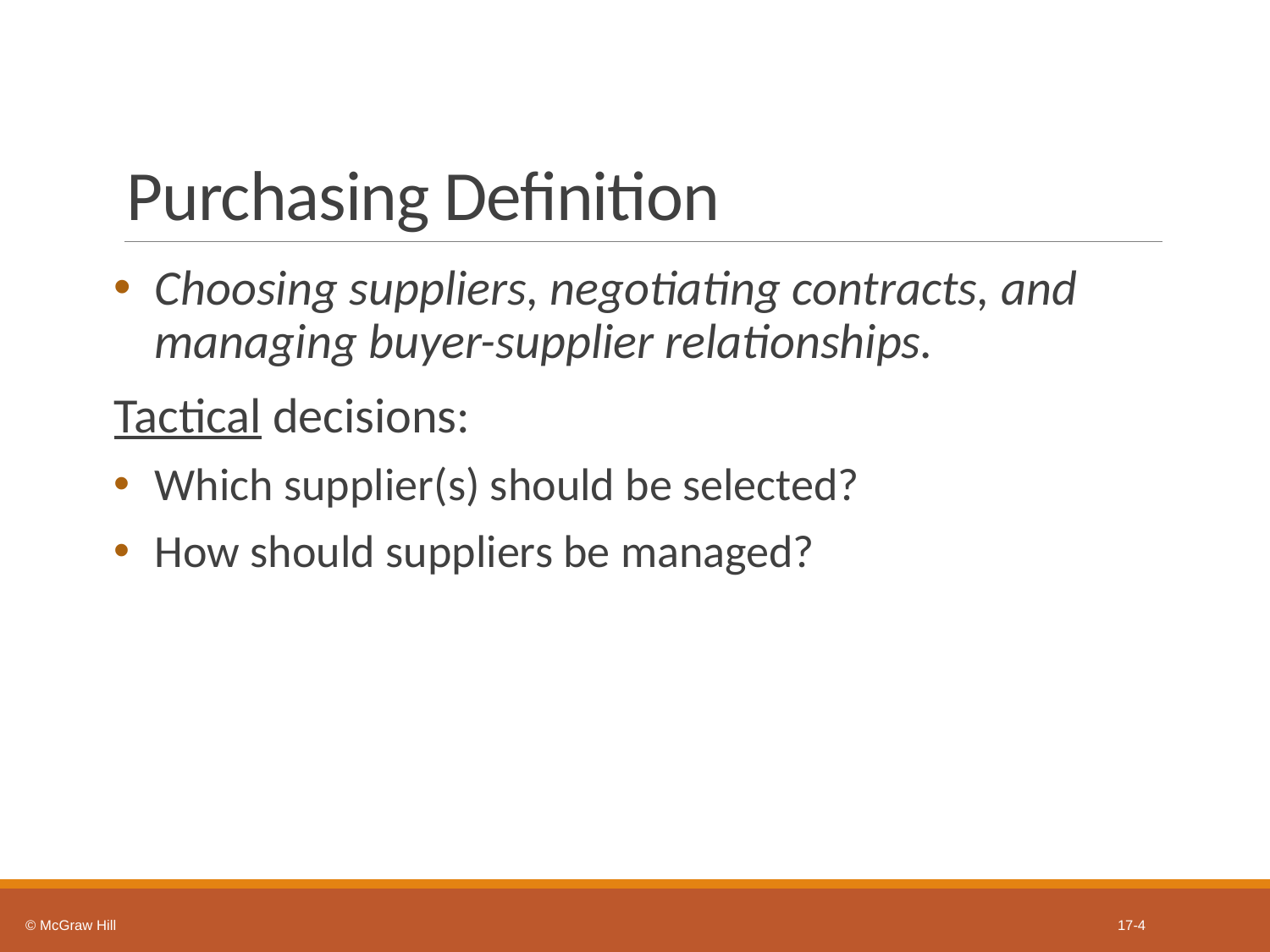

# Purchasing Definition
Choosing suppliers, negotiating contracts, and managing buyer-supplier relationships.
Tactical decisions:
Which supplier(s) should be selected?
How should suppliers be managed?